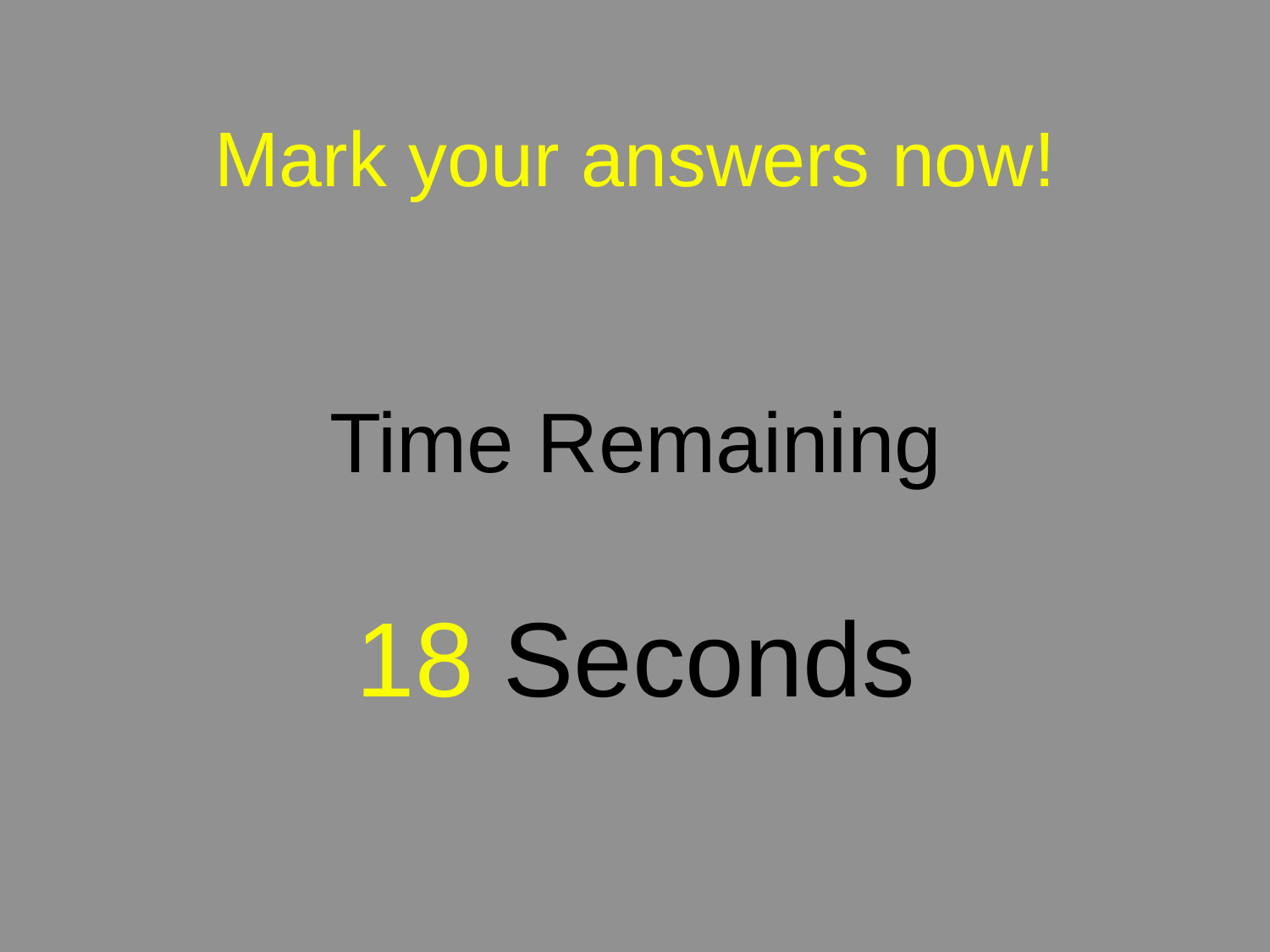

# Mark your answers now! Time Remaining 18 Seconds